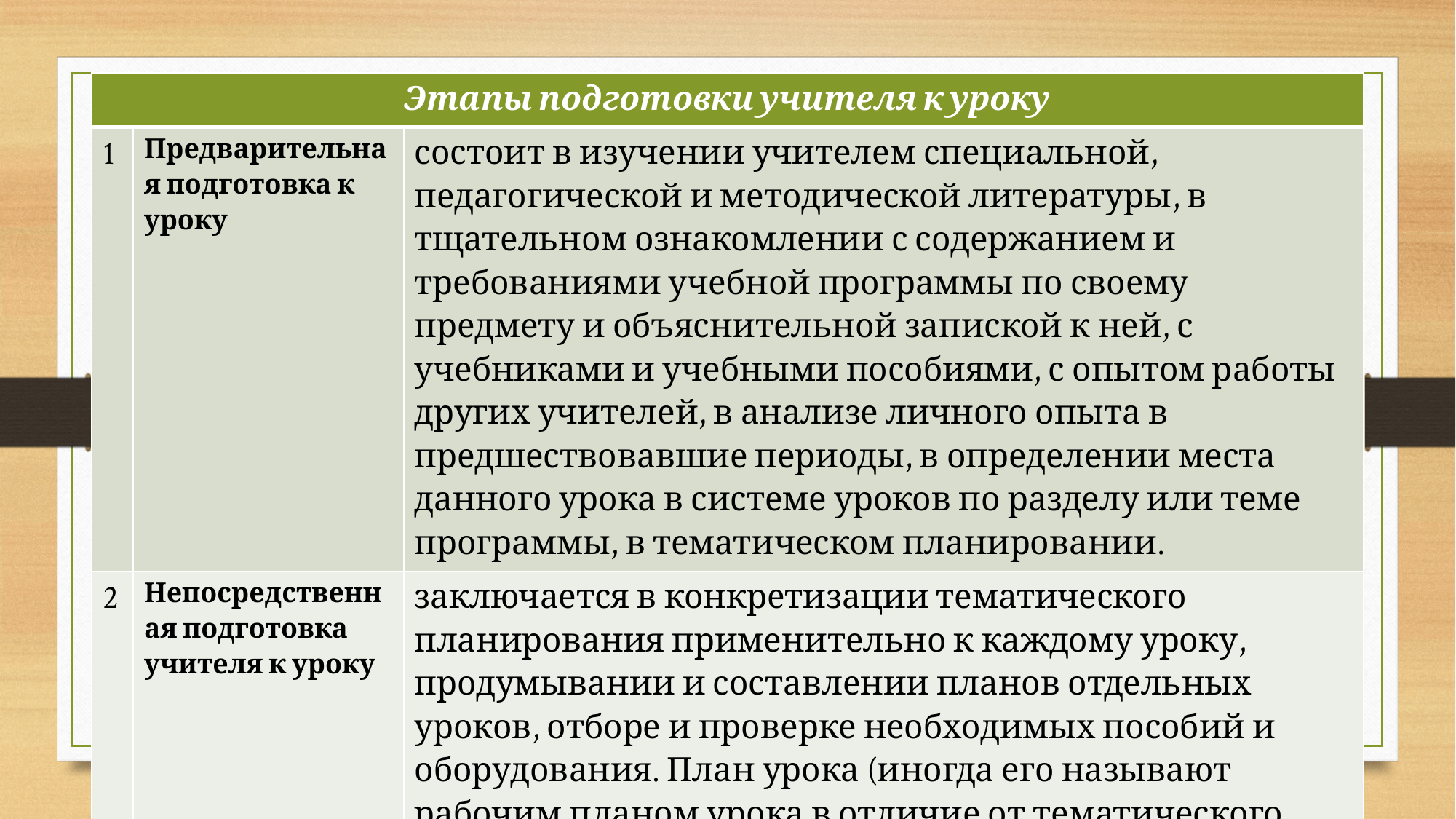

| Этапы подготовки учителя к уроку |  |  |
| --- | --- | --- |
| 1 | Предварительная подготовка к уроку | состоит в изучении учителем специальной, педагогической и методической литературы, в тщательном ознакомлении с содержанием и требованиями учебной программы по своему предмету и объяснительной запиской к ней, с учебниками и учебными пособиями, с опытом работы других учителей, в анализе личного опыта в предшествовавшие периоды, в определении места данного урока в системе уроков по разделу или теме программы, в тематическом планировании. |
| 2 | Непосредственная подготовка учителя к уроку | заключается в конкретизации тематического планирования применительно к каждому уроку, продумывании и составлении планов отдельных уроков, отборе и проверке необходимых пособий и оборудования. План урока (иногда его называют рабочим планом урока в отличие от тематического плана) необходим для каждого учителя. |